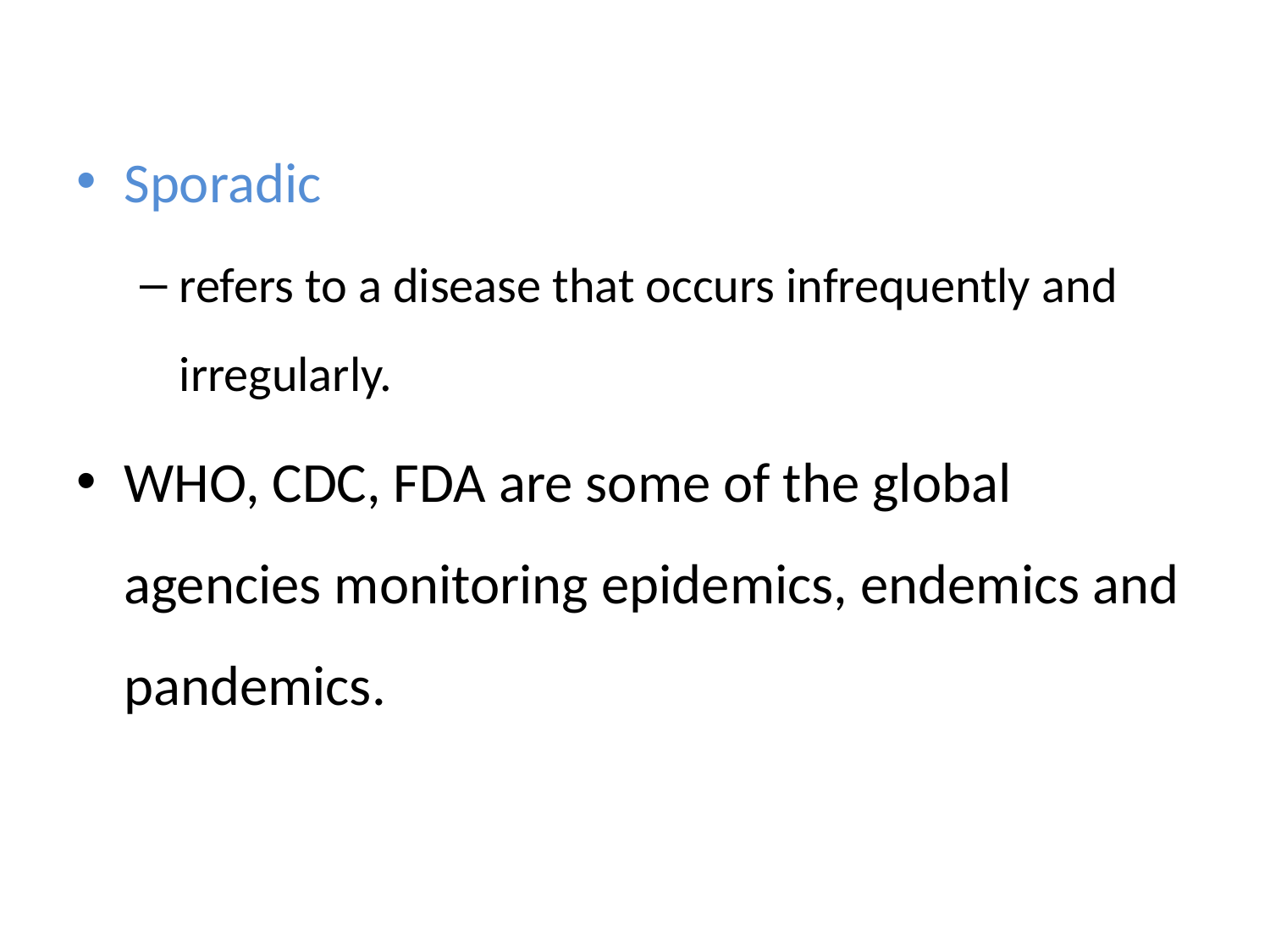

Sporadic
refers to a disease that occurs infrequently and irregularly.
WHO, CDC, FDA are some of the global agencies monitoring epidemics, endemics and pandemics.